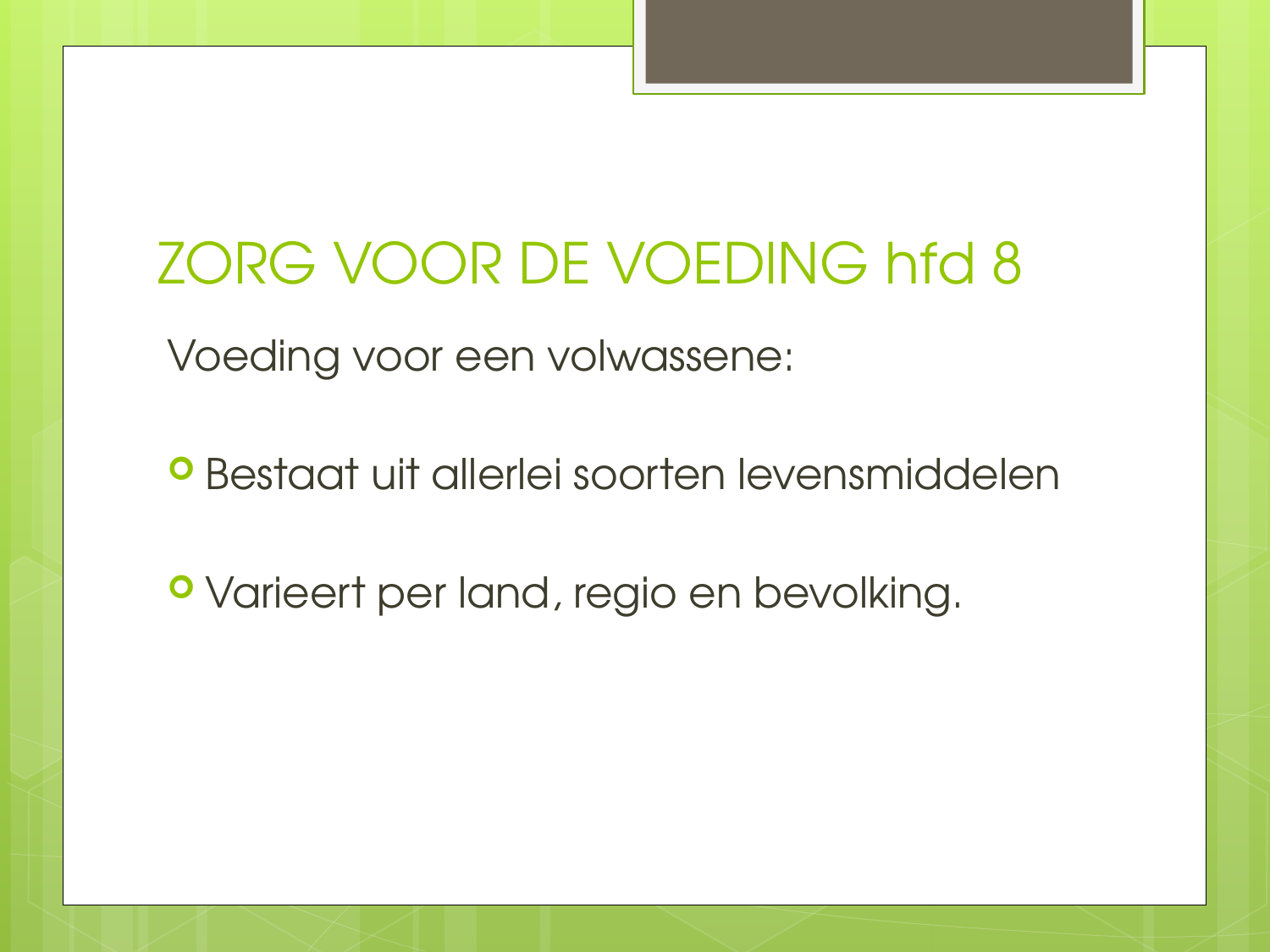

# ZORG VOOR DE VOEDING hfd 8
Voeding voor een volwassene:

Bestaat uit allerlei soorten levensmiddelen

Varieert per land, regio en bevolking.